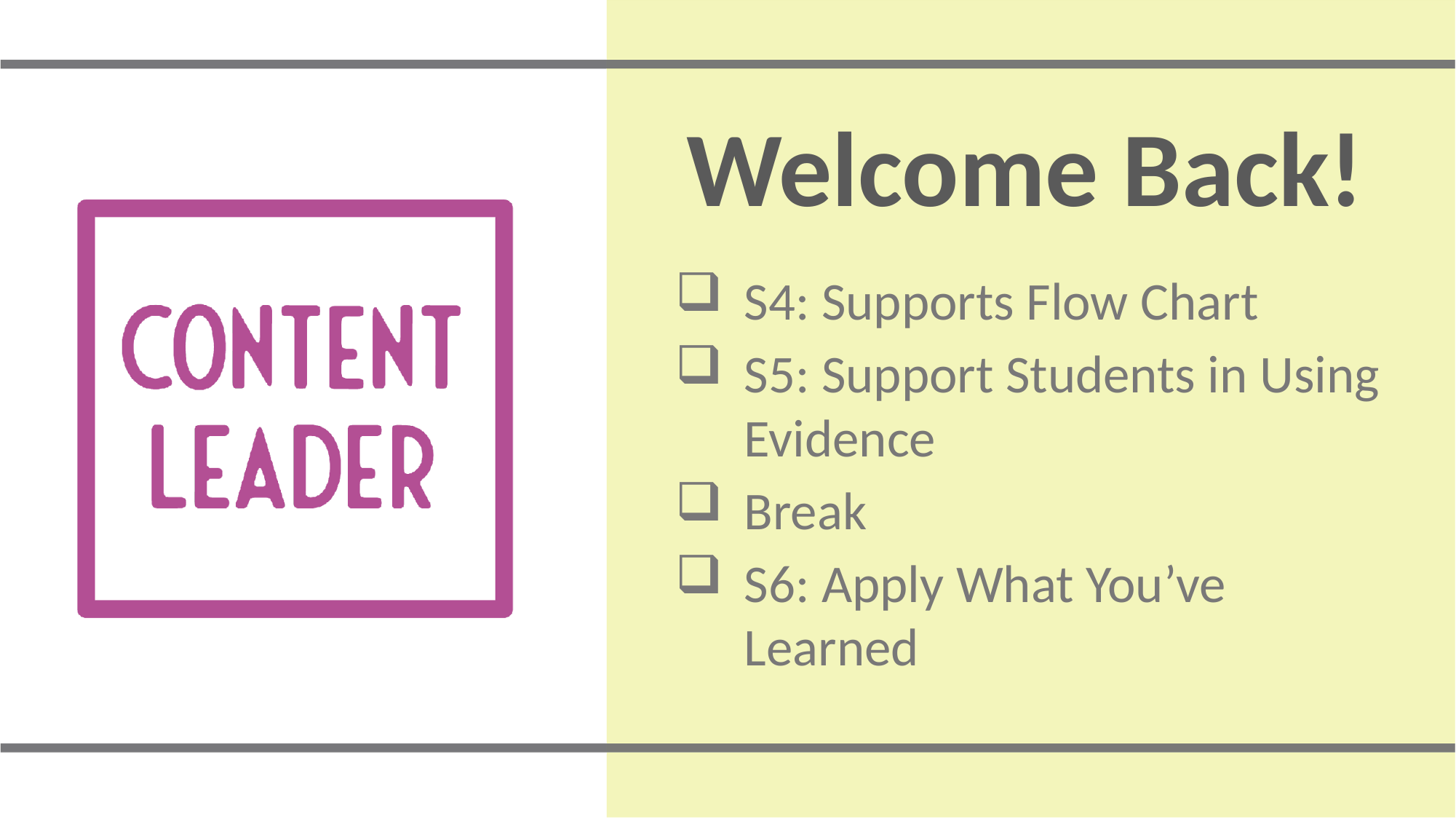

# Welcome Back!
S4: Supports Flow Chart
S5: Support Students in Using Evidence
Break
S6: Apply What You’ve Learned